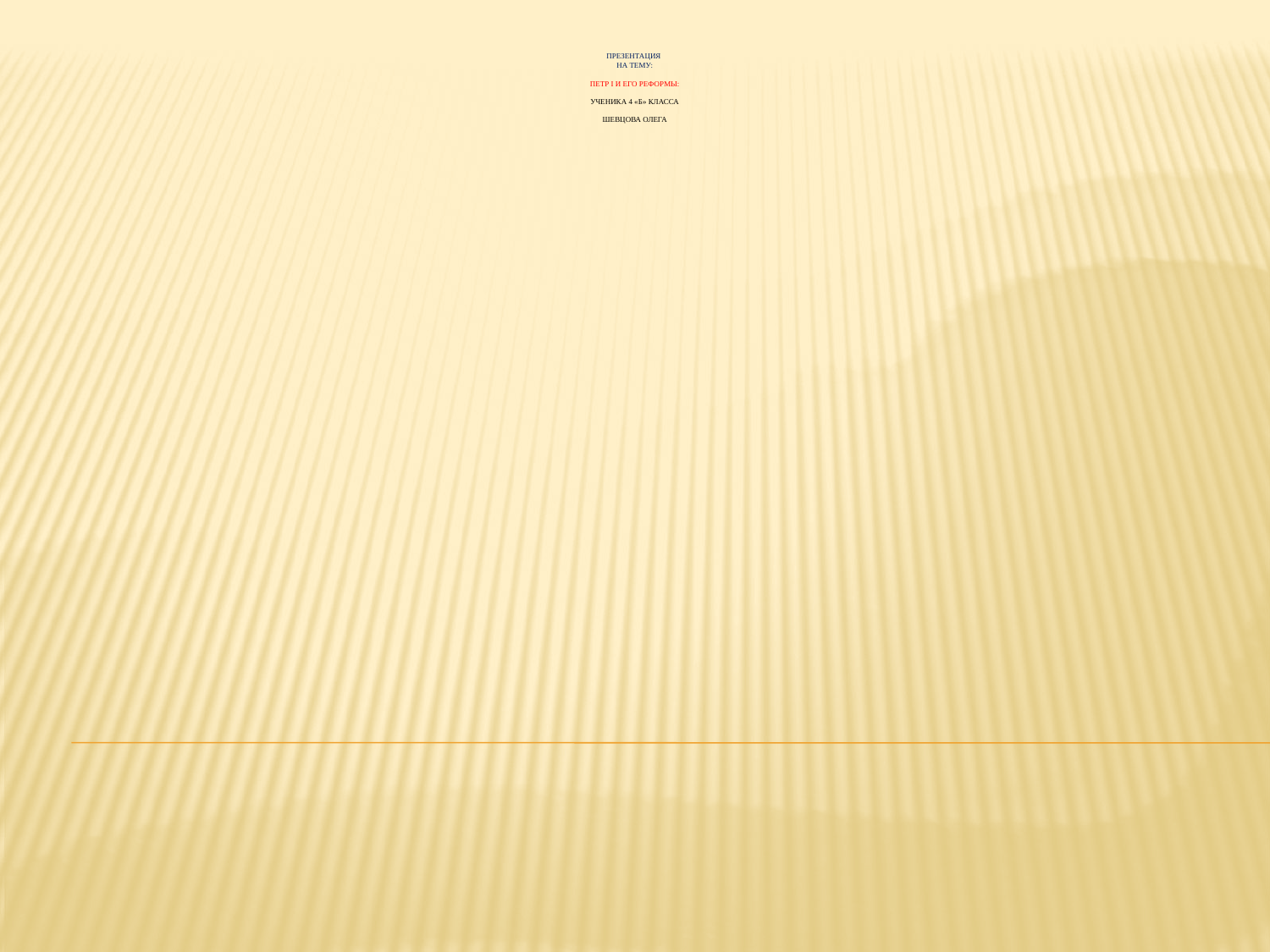

# Презентация на тему: Петр i и его реформы: ученика 4 «Б» класса Шевцова Олега